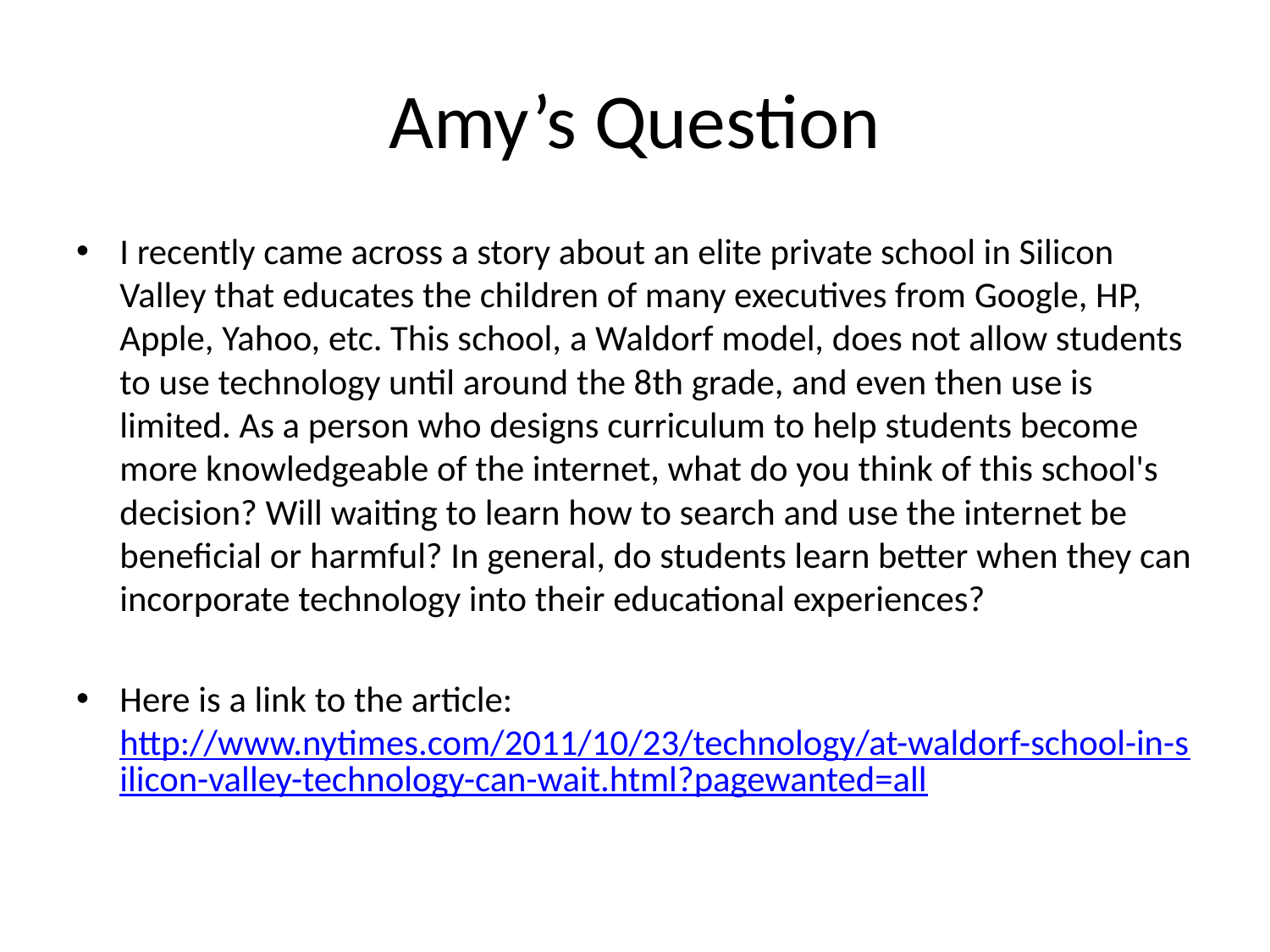

# Amy’s Question
I recently came across a story about an elite private school in Silicon Valley that educates the children of many executives from Google, HP, Apple, Yahoo, etc. This school, a Waldorf model, does not allow students to use technology until around the 8th grade, and even then use is limited. As a person who designs curriculum to help students become more knowledgeable of the internet, what do you think of this school's decision? Will waiting to learn how to search and use the internet be beneficial or harmful? In general, do students learn better when they can incorporate technology into their educational experiences?

Here is a link to the article: http://www.nytimes.com/2011/10/23/technology/at-waldorf-school-in-silicon-valley-technology-can-wait.html?pagewanted=all